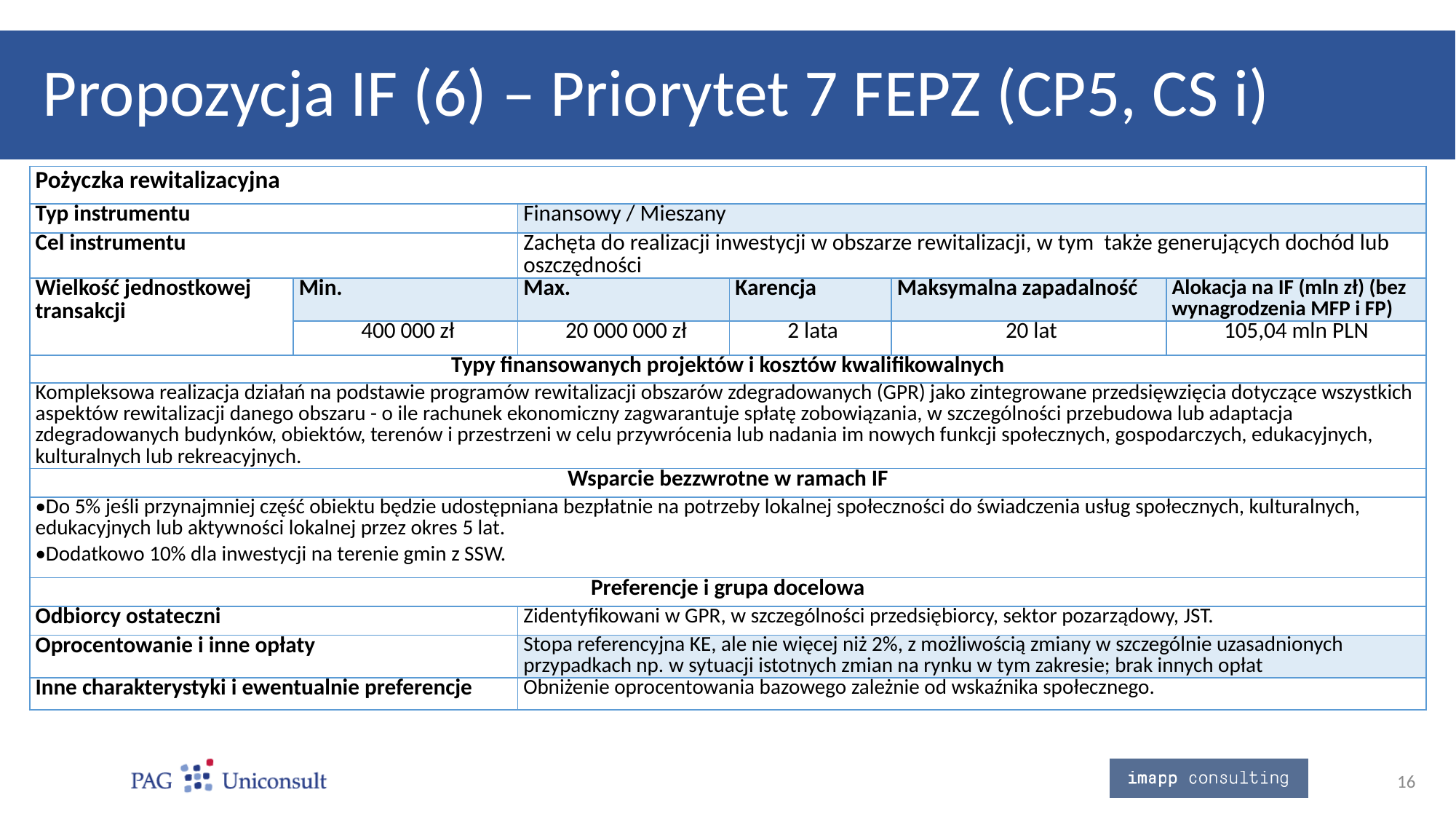

# Propozycja IF (6) – Priorytet 7 FEPZ (CP5, CS i)
| Pożyczka rewitalizacyjna |  |  |  |  |  |
| --- | --- | --- | --- | --- | --- |
| Typ instrumentu |  | Finansowy / Mieszany |  |  |  |
| Cel instrumentu |  | Zachęta do realizacji inwestycji w obszarze rewitalizacji, w tym także generujących dochód lub oszczędności |  |  |  |
| Wielkość jednostkowej transakcji | Min. | Max. | Karencja | Maksymalna zapadalność | Alokacja na IF (mln zł) (bez wynagrodzenia MFP i FP) |
|  | 400 000 zł | 20 000 000 zł | 2 lata | 20 lat | 105,04 mln PLN |
| Typy finansowanych projektów i kosztów kwalifikowalnych |  |  |  |  |  |
| Kompleksowa realizacja działań na podstawie programów rewitalizacji obszarów zdegradowanych (GPR) jako zintegrowane przedsięwzięcia dotyczące wszystkich aspektów rewitalizacji danego obszaru - o ile rachunek ekonomiczny zagwarantuje spłatę zobowiązania, w szczególności przebudowa lub adaptacja zdegradowanych budynków, obiektów, terenów i przestrzeni w celu przywrócenia lub nadania im nowych funkcji społecznych, gospodarczych, edukacyjnych, kulturalnych lub rekreacyjnych. |  |  |  |  |  |
| Wsparcie bezzwrotne w ramach IF |  |  |  |  |  |
| •Do 5% jeśli przynajmniej część obiektu będzie udostępniana bezpłatnie na potrzeby lokalnej społeczności do świadczenia usług społecznych, kulturalnych, edukacyjnych lub aktywności lokalnej przez okres 5 lat. •Dodatkowo 10% dla inwestycji na terenie gmin z SSW. |  |  |  |  |  |
| Preferencje i grupa docelowa |  |  |  |  |  |
| Odbiorcy ostateczni |  | Zidentyfikowani w GPR, w szczególności przedsiębiorcy, sektor pozarządowy, JST. |  |  |  |
| Oprocentowanie i inne opłaty |  | Stopa referencyjna KE, ale nie więcej niż 2%, z możliwością zmiany w szczególnie uzasadnionych przypadkach np. w sytuacji istotnych zmian na rynku w tym zakresie; brak innych opłat |  |  |  |
| Inne charakterystyki i ewentualnie preferencje |  | Obniżenie oprocentowania bazowego zależnie od wskaźnika społecznego. |  |  |  |
16